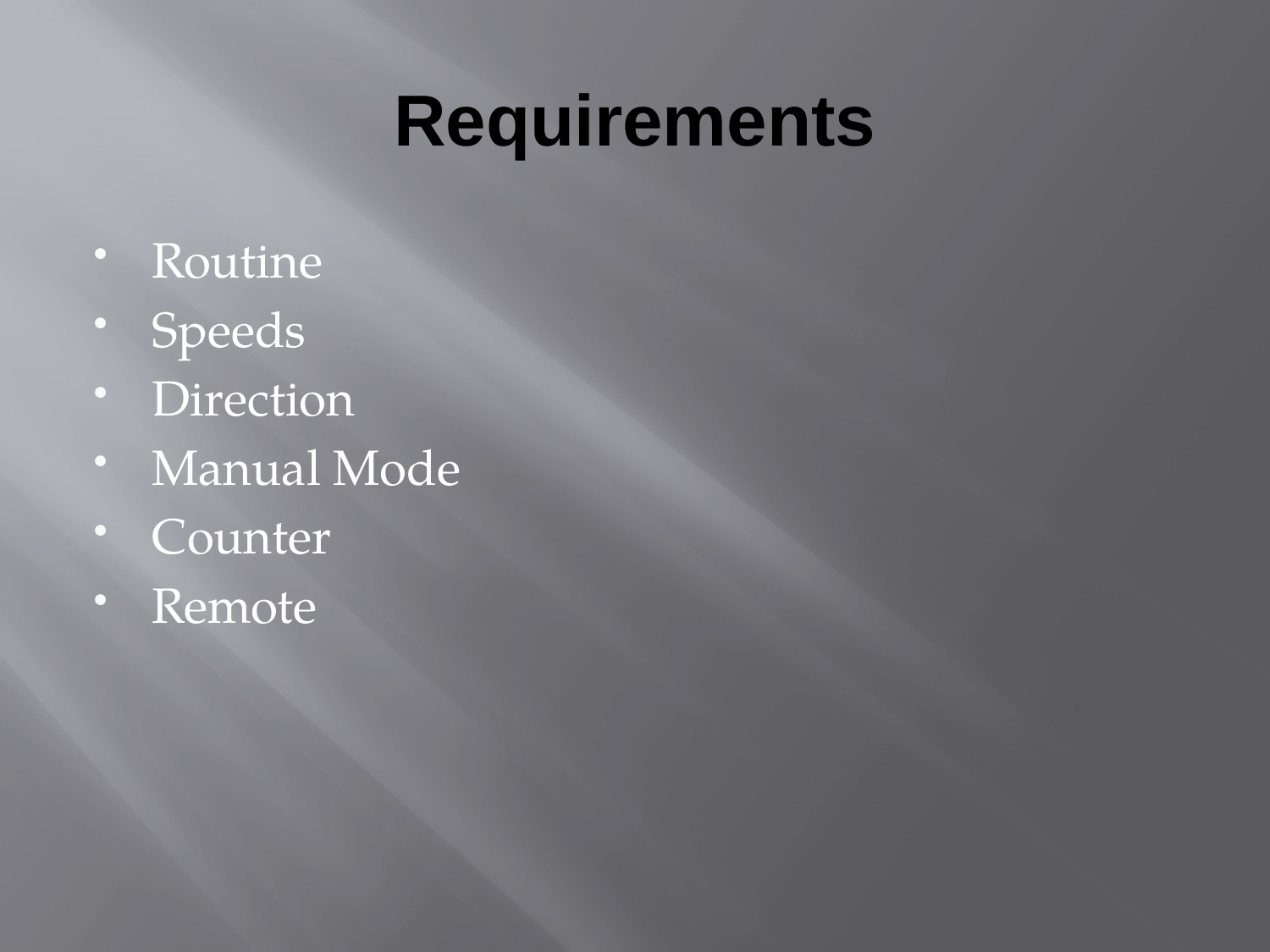

# Requirements
Routine
Speeds
Direction
Manual Mode
Counter
Remote